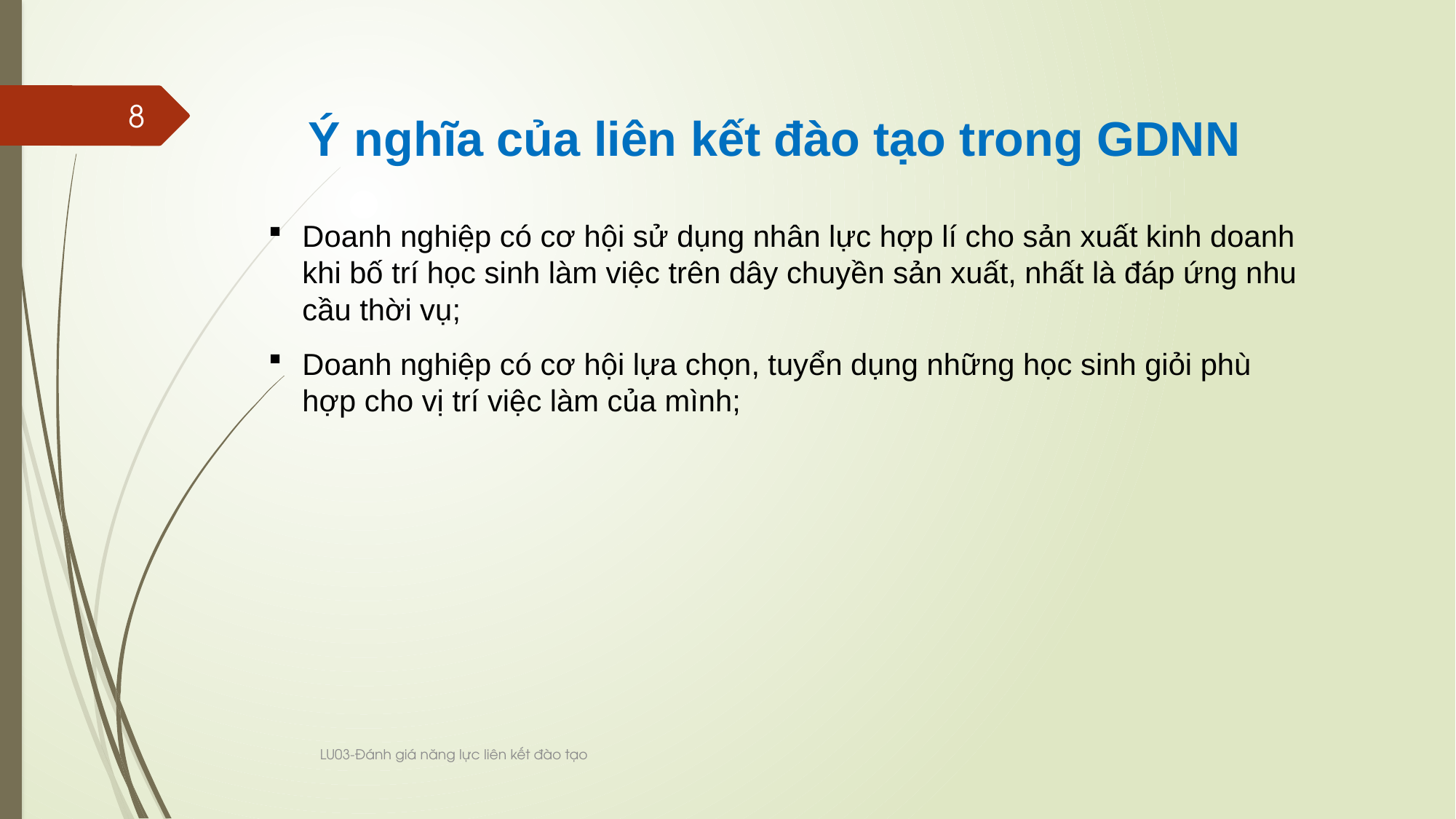

8
Ý nghĩa của liên kết đào tạo trong GDNN
Doanh nghiệp có cơ hội sử dụng nhân lực hợp lí cho sản xuất kinh doanh khi bố trí học sinh làm việc trên dây chuyền sản xuất, nhất là đáp ứng nhu cầu thời vụ;
Doanh nghiệp có cơ hội lựa chọn, tuyển dụng những học sinh giỏi phù hợp cho vị trí việc làm của mình;

LU03-Đánh giá năng lực liên kết đào tạo